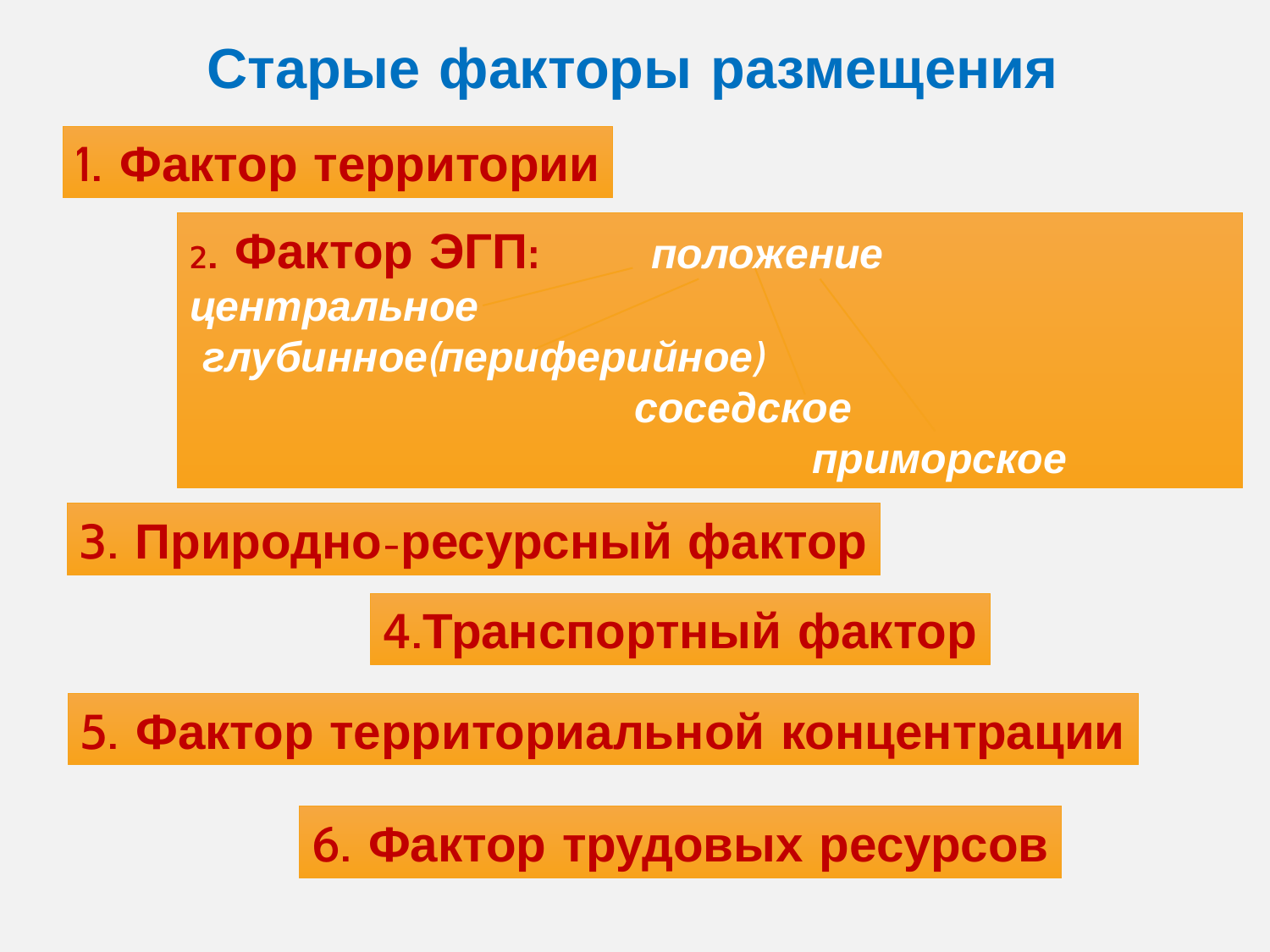

Старые факторы размещения
1. Фактор территории
2. Фактор ЭГП:           положение
центральное
 глубинное(периферийное)
                                   соседское
                                                 приморское
3. Природно-ресурсный фактор
4.Транспортный фактор
5. Фактор территориальной концентрации
6. Фактор трудовых ресурсов